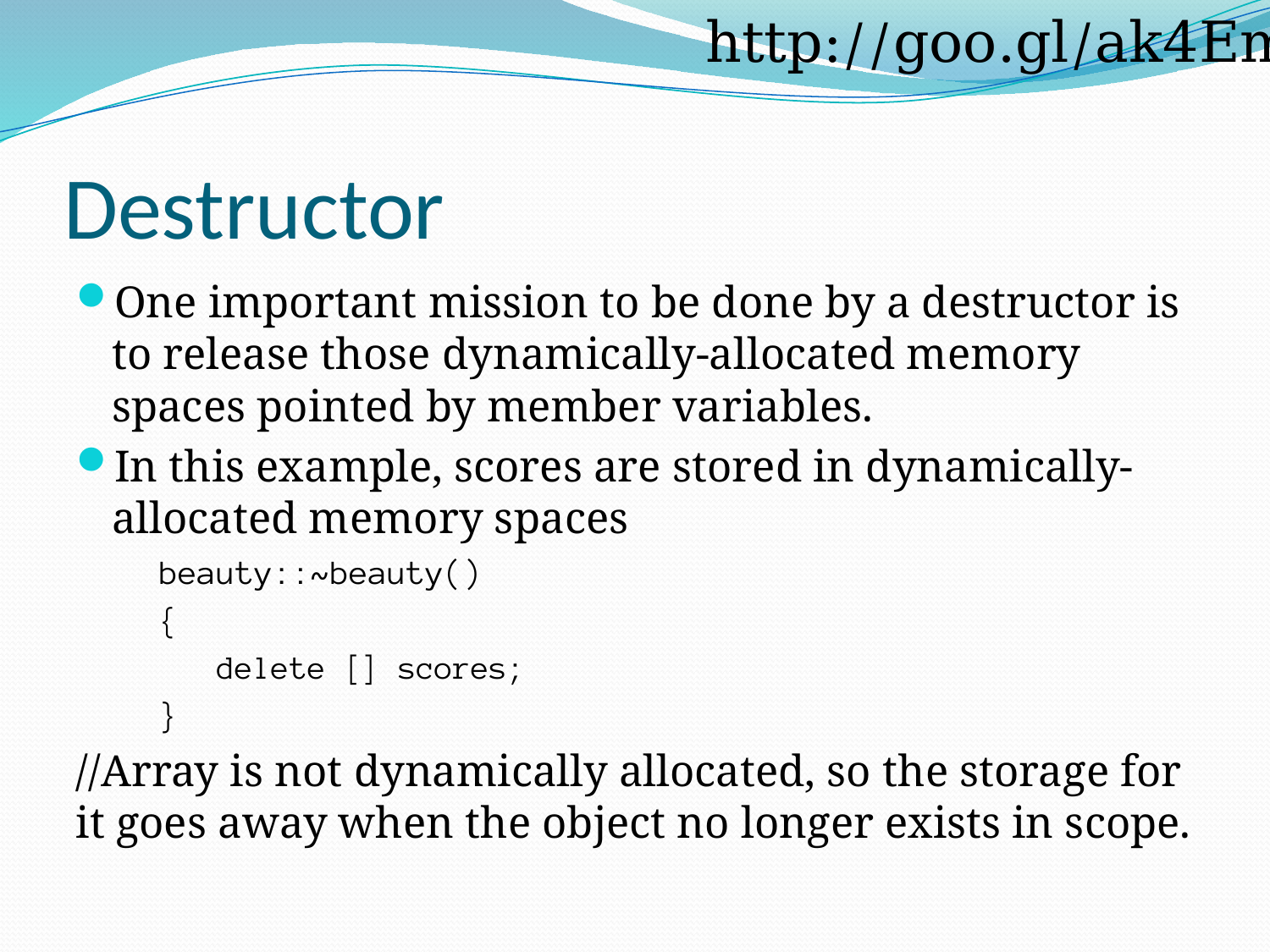

http://goo.gl/ak4Em
# Destructor
One important mission to be done by a destructor is to release those dynamically-allocated memory spaces pointed by member variables.
In this example, scores are stored in dynamically-allocated memory spaces
beauty::~beauty()
{
 delete [] scores;
}
//Array is not dynamically allocated, so the storage for it goes away when the object no longer exists in scope.